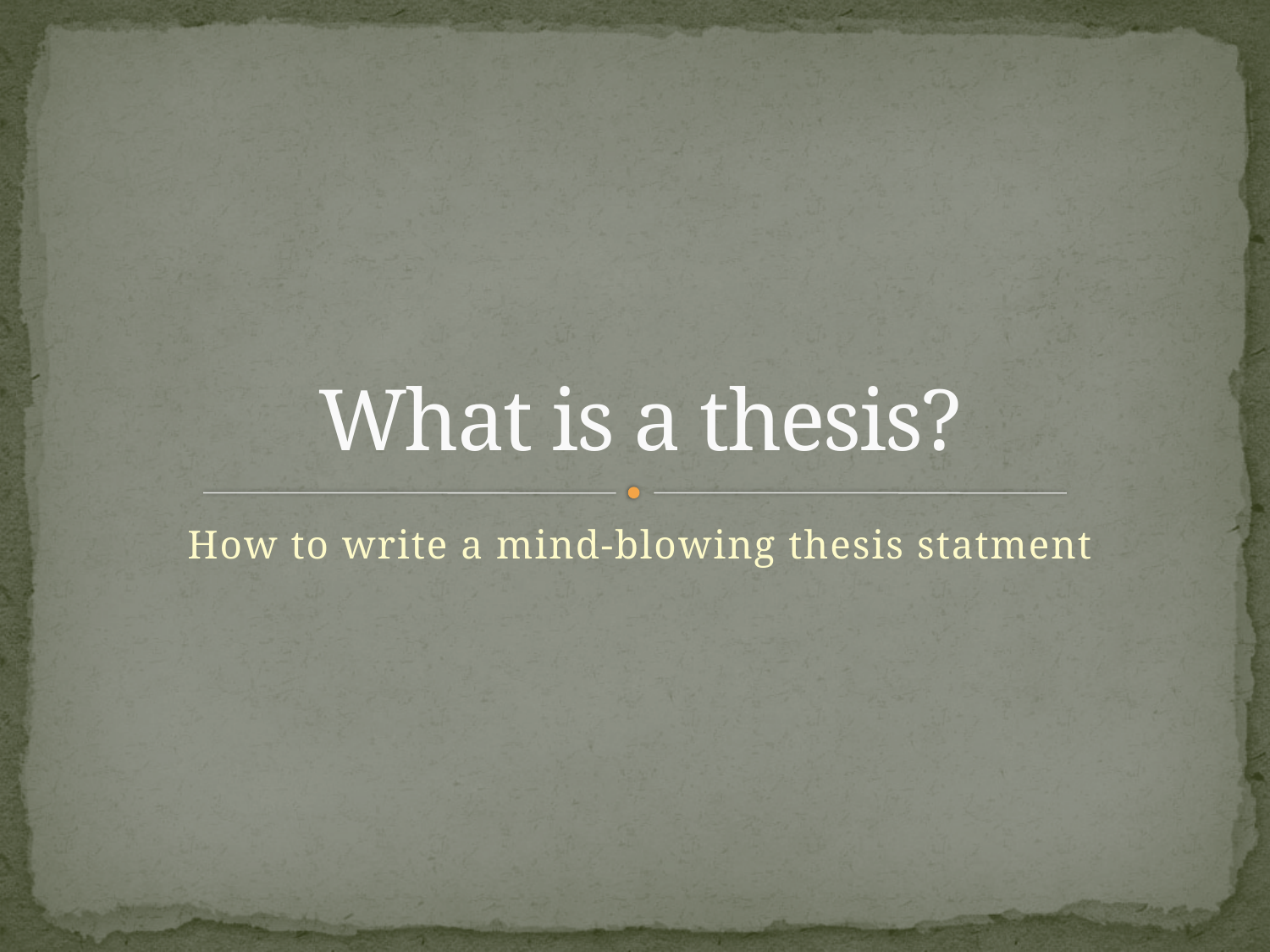

# What is a thesis?
How to write a mind-blowing thesis statment